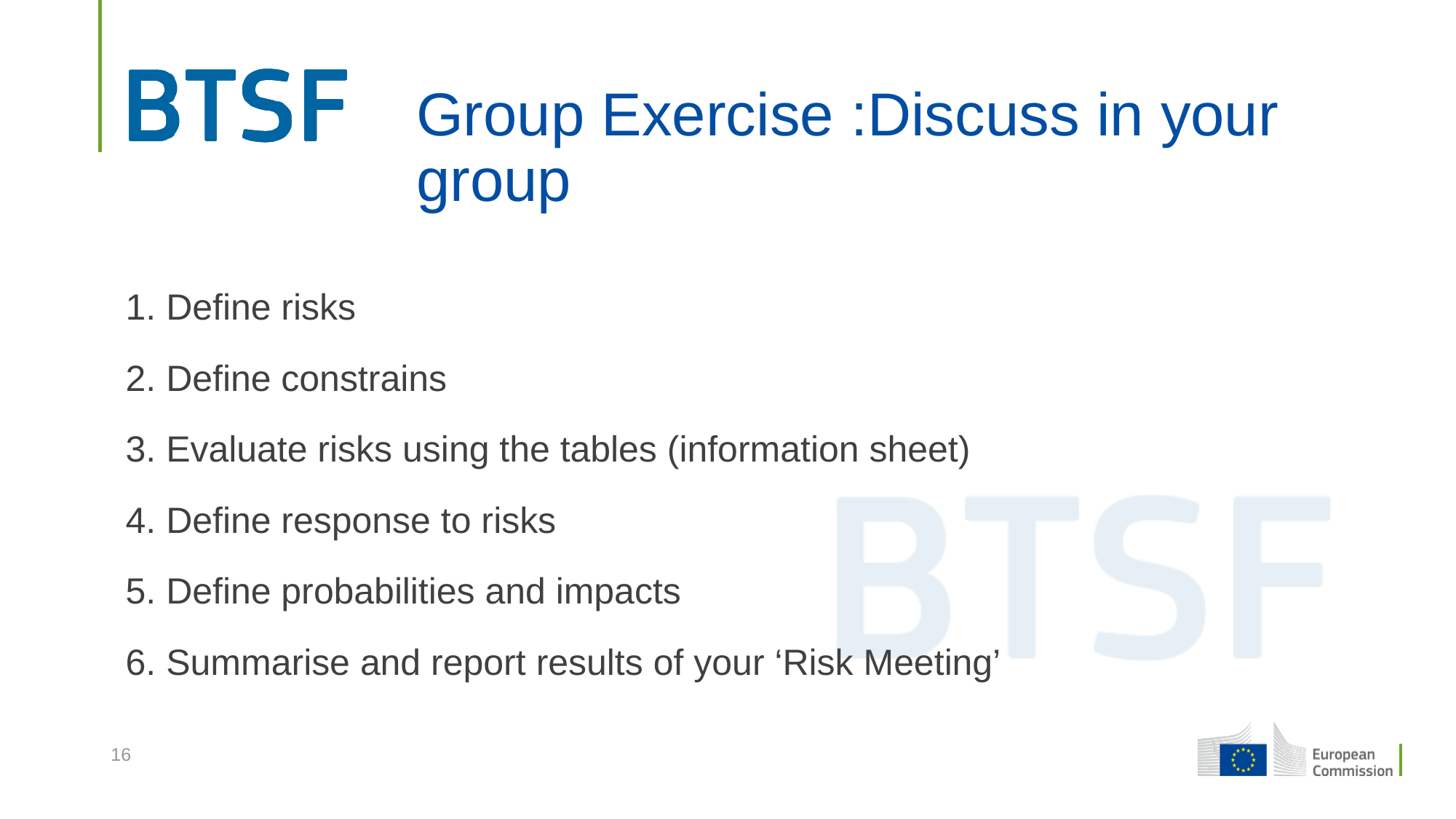

# Group Exercise :Discuss in your group
1. Define risks
2. Define constrains
3. Evaluate risks using the tables (information sheet)
4. Define response to risks
5. Define probabilities and impacts
6. Summarise and report results of your ‘Risk Meeting’

16